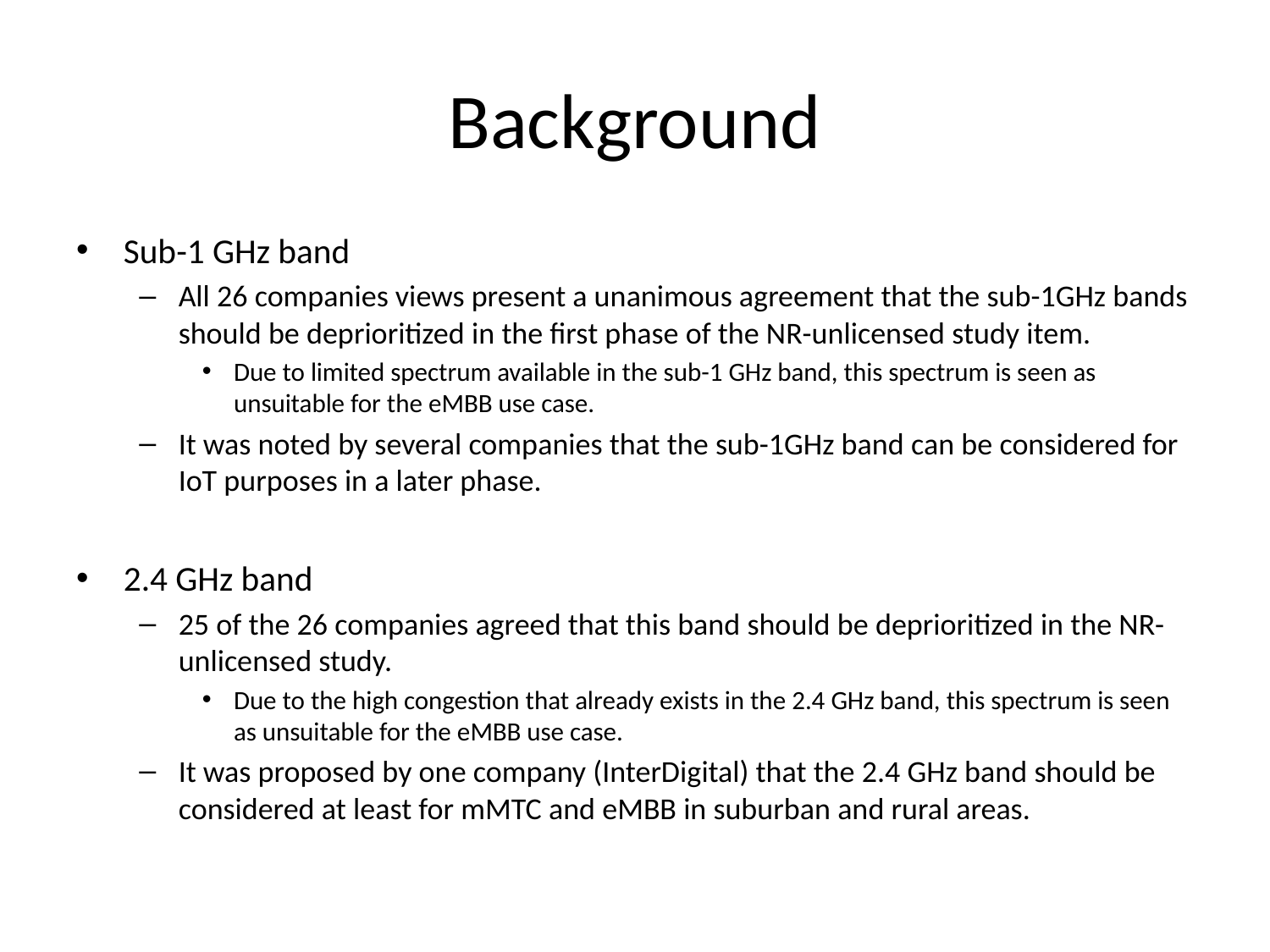

# Background
Sub-1 GHz band
All 26 companies views present a unanimous agreement that the sub-1GHz bands should be deprioritized in the first phase of the NR-unlicensed study item.
Due to limited spectrum available in the sub-1 GHz band, this spectrum is seen as unsuitable for the eMBB use case.
It was noted by several companies that the sub-1GHz band can be considered for IoT purposes in a later phase.

2.4 GHz band
25 of the 26 companies agreed that this band should be deprioritized in the NR-unlicensed study.
Due to the high congestion that already exists in the 2.4 GHz band, this spectrum is seen as unsuitable for the eMBB use case.
It was proposed by one company (InterDigital) that the 2.4 GHz band should be considered at least for mMTC and eMBB in suburban and rural areas.